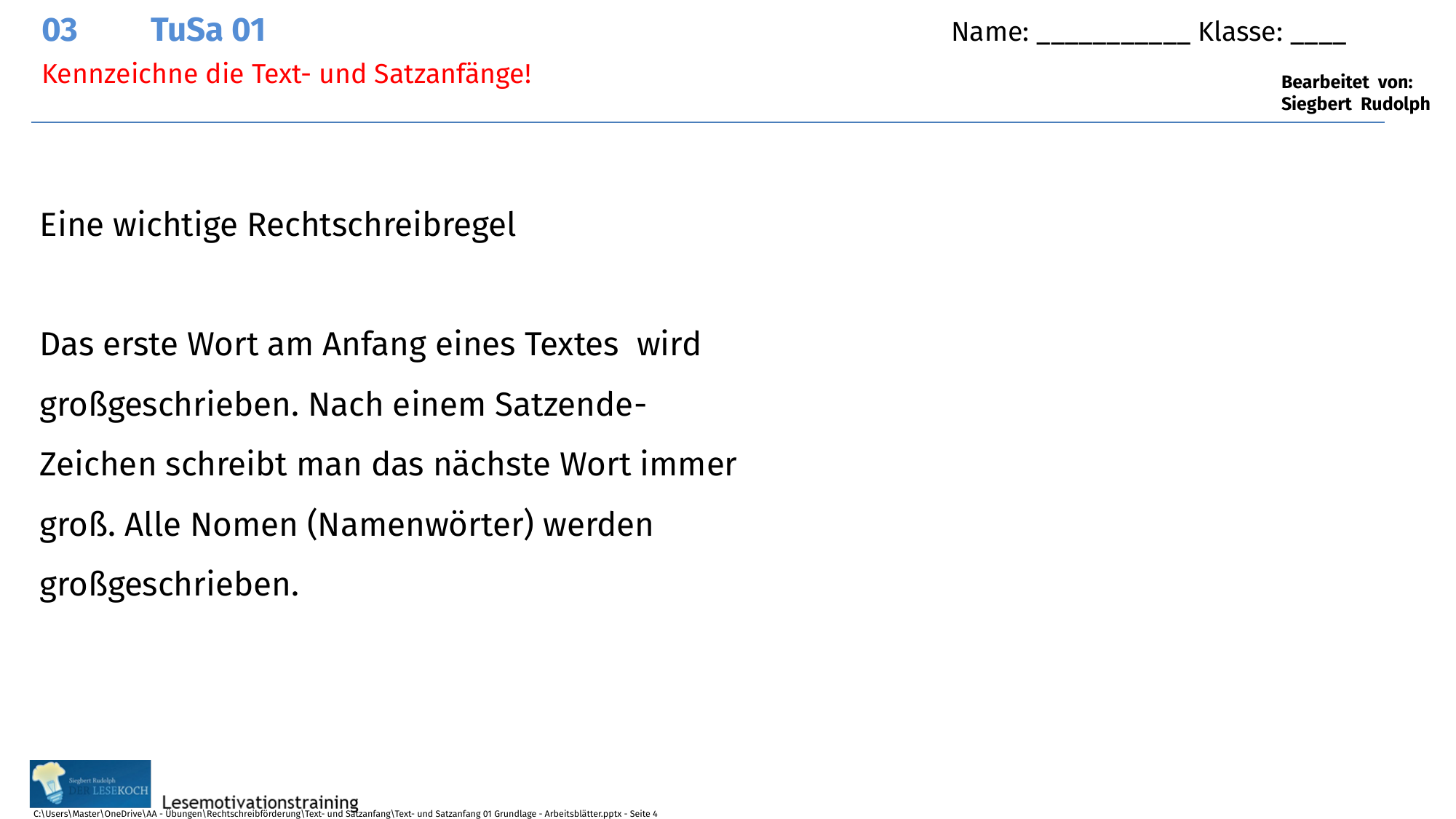

03	TuSa 01				      	                    Name: ___________ Klasse: ____
4
Kennzeichne die Text- und Satzanfänge!
Eine wichtige Rechtschreibregel

Das erste Wort am Anfang eines Textes  wird großgeschrieben. Nach einem Satzende-Zeichen schreibt man das nächste Wort immer groß. Alle Nomen (Namenwörter) werden großgeschrieben.

C:\Users\Master\OneDrive\AA - Übungen\Rechtschreibförderung\Text- und Satzanfang\Text- und Satzanfang 01 Grundlage - Arbeitsblätter.pptx - Seite 4